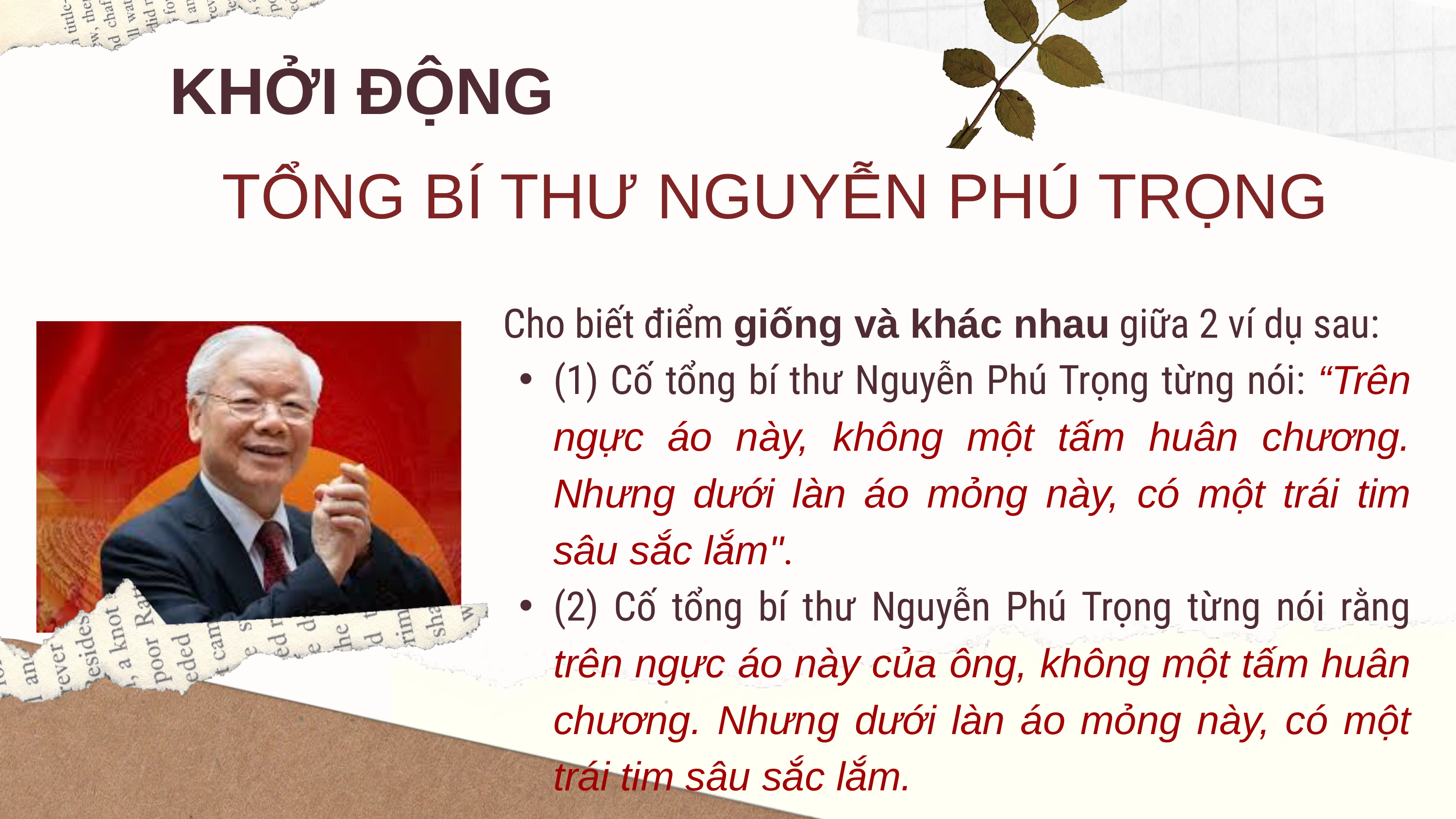

KHỞI ĐỘNG
TỔNG BÍ THƯ NGUYỄN PHÚ TRỌNG
  Cho biết điểm giống và khác nhau giữa 2 ví dụ sau:
(1) Cố tổng bí thư Nguyễn Phú Trọng từng nói: “Trên ngực áo này, không một tấm huân chương. Nhưng dưới làn áo mỏng này, có một trái tim sâu sắc lắm".
(2) Cố tổng bí thư Nguyễn Phú Trọng từng nói rằng trên ngực áo này của ông, không một tấm huân chương. Nhưng dưới làn áo mỏng này, có một trái tim sâu sắc lắm.